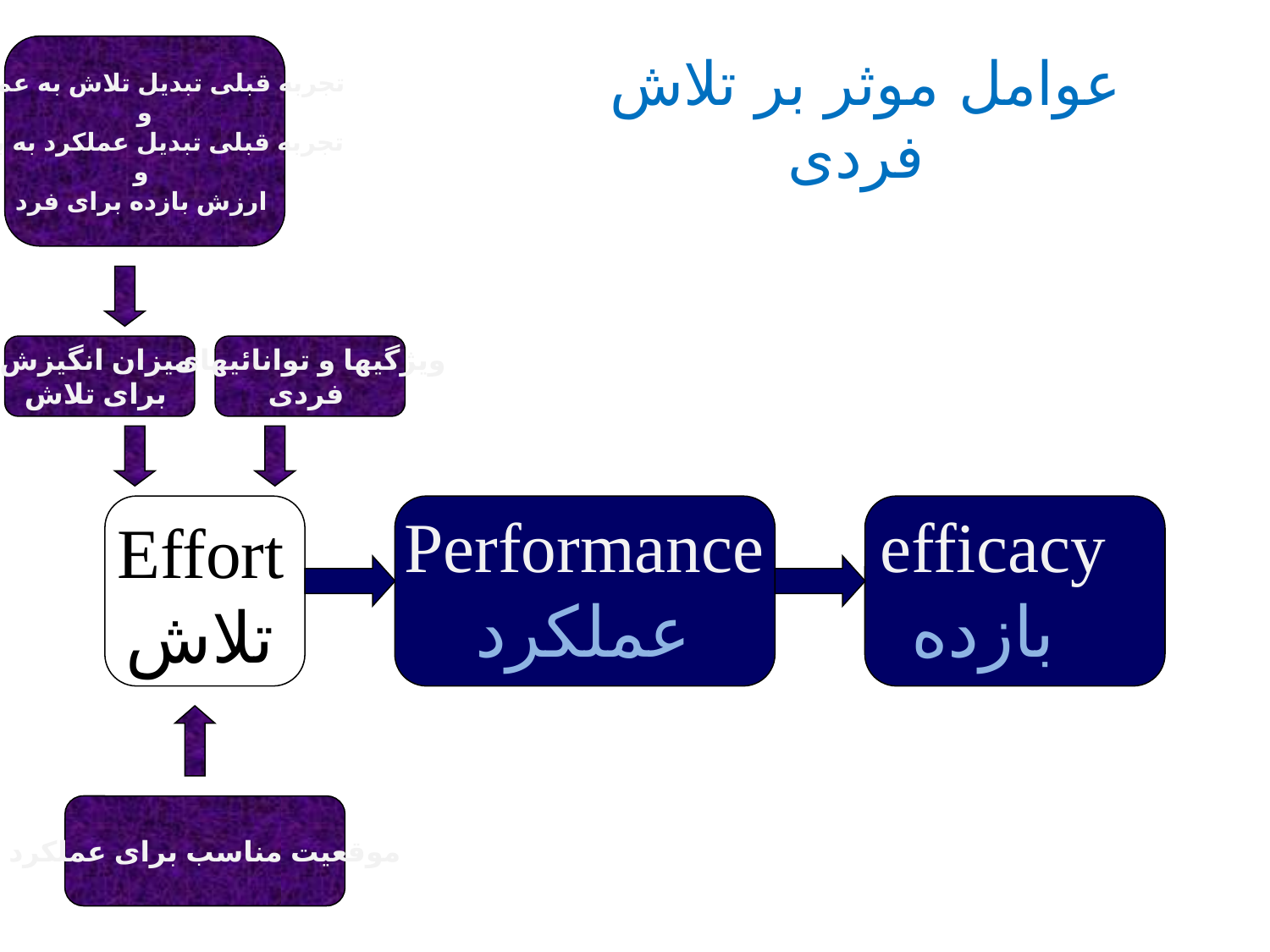

تجربه قبلی تبدیل تلاش به عملکرد
و
تجربه قبلی تبدیل عملکرد به بازده
و
ارزش بازده برای فرد
# عوامل موثر بر تلاش فردی

میزان انگیزش
برای تلاش
ویژگیها و توانائیهای
فردی

Effort
تلاش
Performance
عملکرد

efficacy
بازده

موقعیت مناسب برای عملکرد